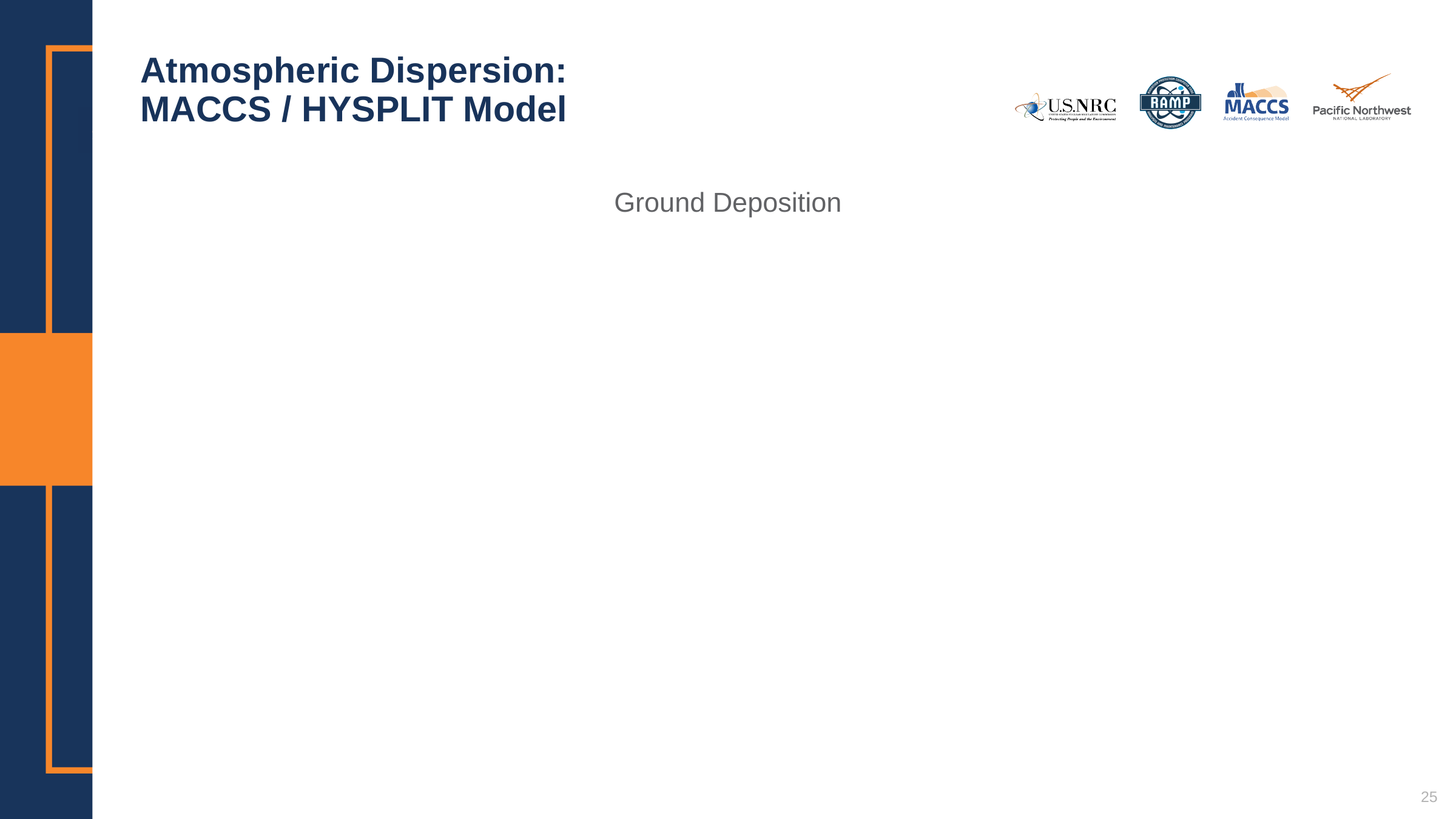

# Atmospheric Dispersion: MACCS / HYSPLIT Model
Ground Deposition
25